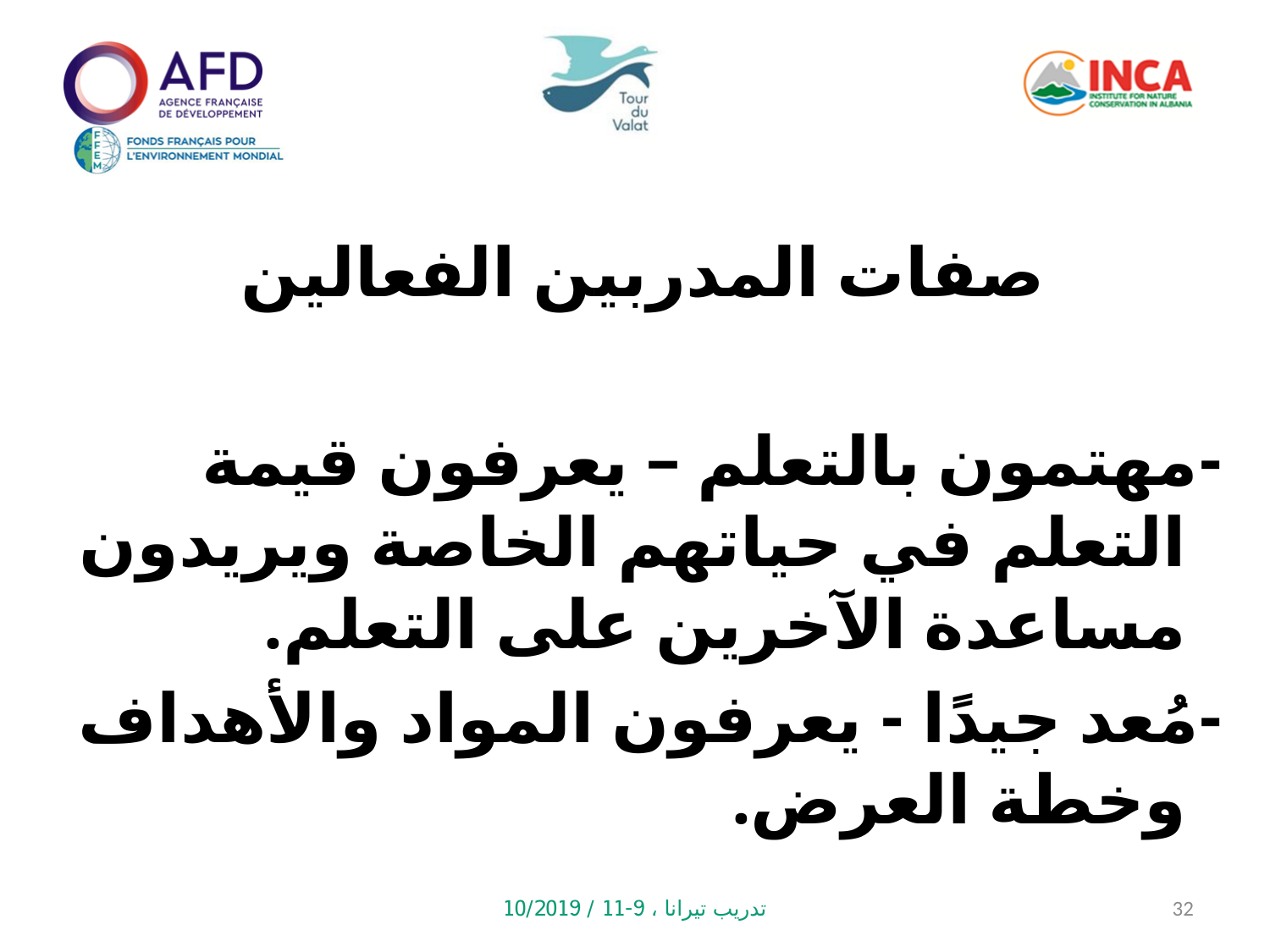

صفات المدربين الفعالين

-مهتمون بالتعلم – يعرفون قيمة التعلم في حياتهم الخاصة ويريدون مساعدة الآخرين على التعلم.
-مُعد جيدًا - يعرفون المواد والأهداف وخطة العرض.
تدريب تيرانا ، 9-11 / 10/2019
32